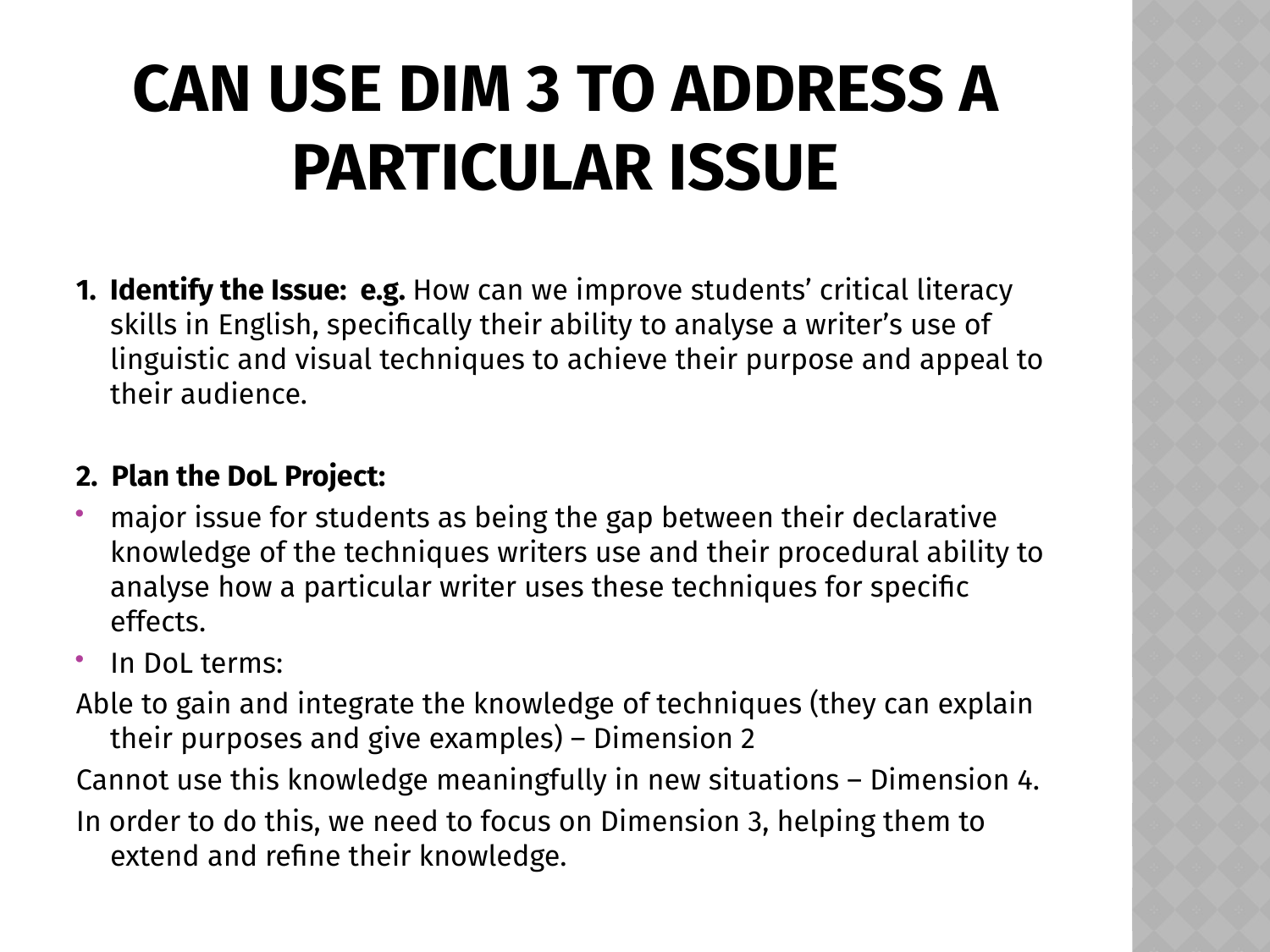

# CAN USE DIM 3 to address a particular issue

1.  Identify the Issue:  e.g. How can we improve students’ critical literacy skills in English, specifically their ability to analyse a writer’s use of linguistic and visual techniques to achieve their purpose and appeal to their audience.

2.  Plan the DoL Project:
major issue for students as being the gap between their declarative knowledge of the techniques writers use and their procedural ability to analyse how a particular writer uses these techniques for specific effects.
In DoL terms:
Able to gain and integrate the knowledge of techniques (they can explain their purposes and give examples) – Dimension 2
Cannot use this knowledge meaningfully in new situations – Dimension 4.
In order to do this, we need to focus on Dimension 3, helping them to extend and refine their knowledge.